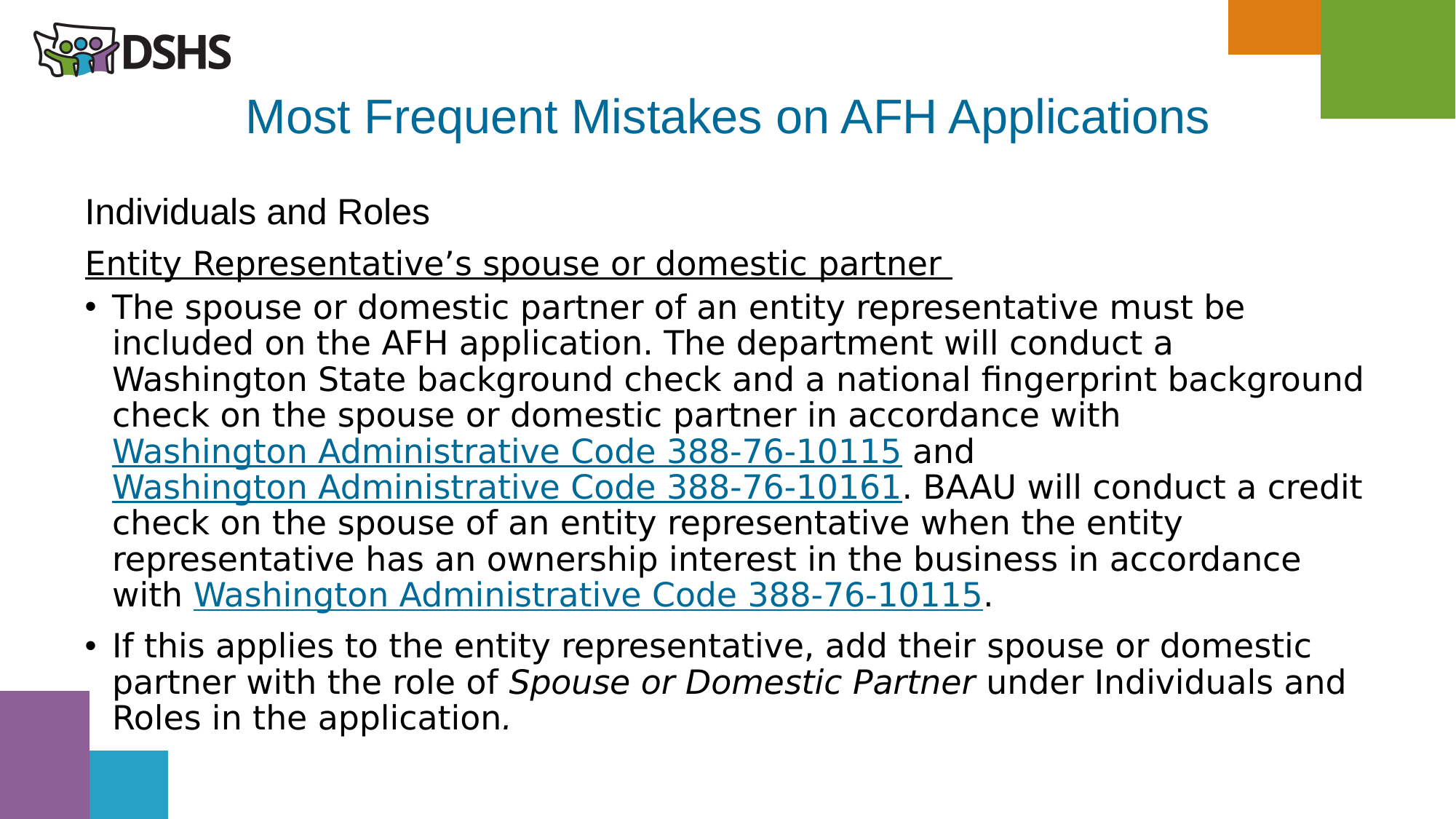

Most Frequent Mistakes on AFH Applications
Individuals and Roles
Entity Representative’s spouse or domestic partner
The spouse or domestic partner of an entity representative must be included on the AFH application. The department will conduct a Washington State background check and a national fingerprint background check on the spouse or domestic partner in accordance with Washington Administrative Code 388-76-10115 and Washington Administrative Code 388-76-10161. BAAU will conduct a credit check on the spouse of an entity representative when the entity representative has an ownership interest in the business in accordance with Washington Administrative Code 388-76-10115.
If this applies to the entity representative, add their spouse or domestic partner with the role of Spouse or Domestic Partner under Individuals and Roles in the application.